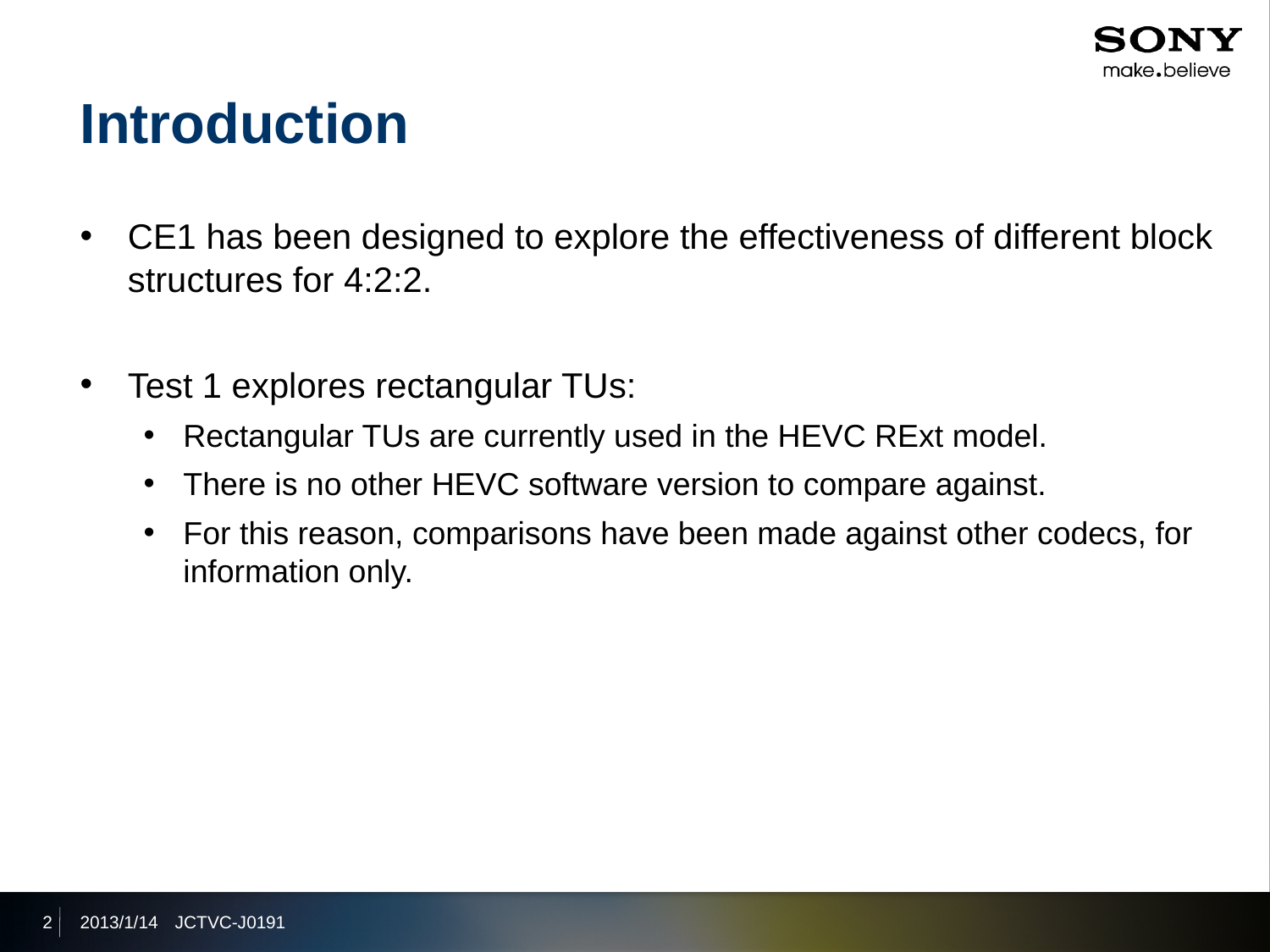

# Introduction

CE1 has been designed to explore the effectiveness of different block structures for 4:2:2.

Test 1 explores rectangular TUs:
Rectangular TUs are currently used in the HEVC RExt model.
There is no other HEVC software version to compare against.
For this reason, comparisons have been made against other codecs, for information only.

2
2013/1/14
JCTVC-J0191